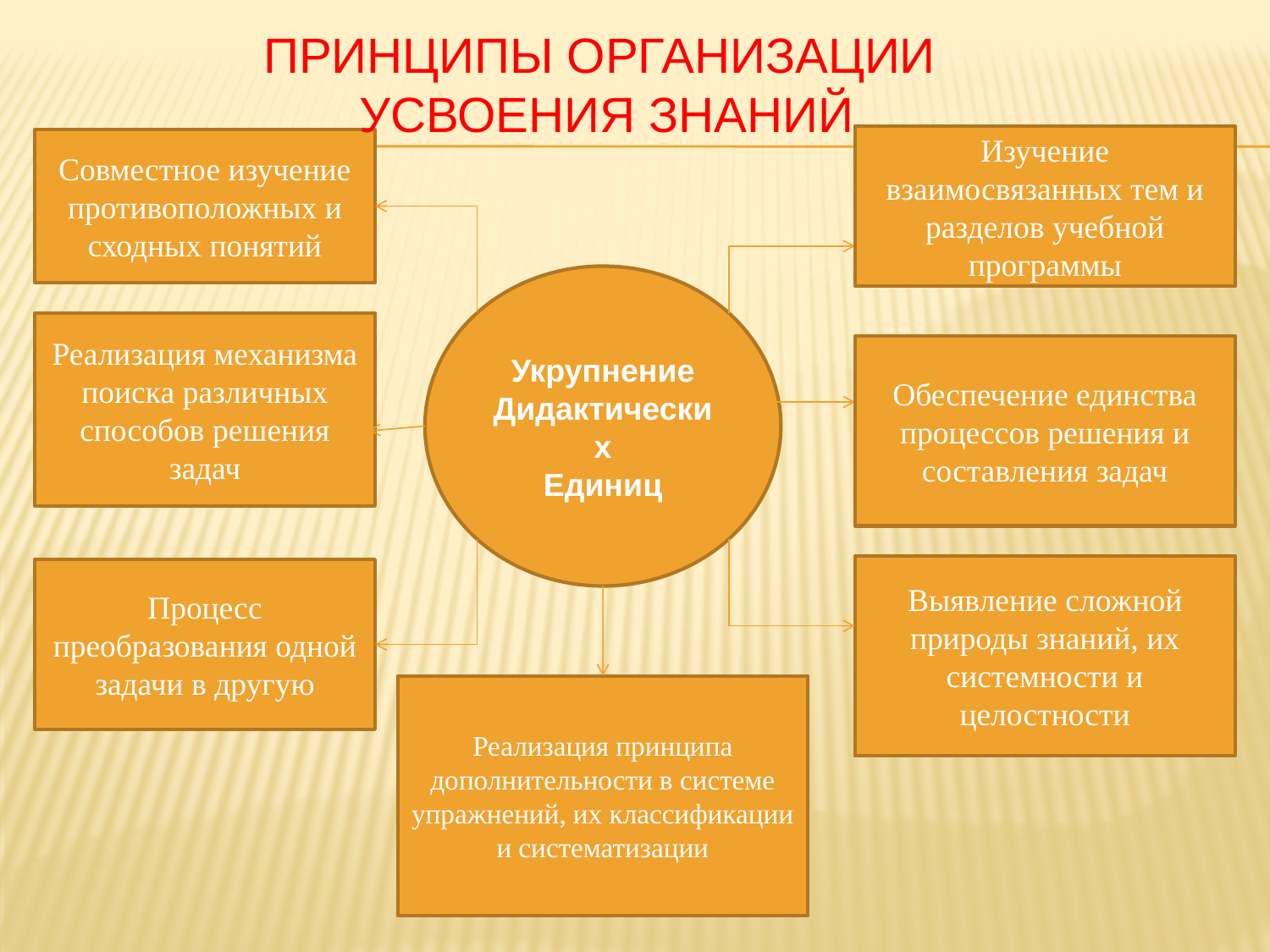

# Принципы организации усвоения знаний
Изучение взаимосвязанных тем и разделов учебной программы
Совместное изучение противоположных и сходных понятий
Укрупнение
Дидактических
Единиц
Реализация механизма поиска различных способов решения задач
Обеспечение единства процессов решения и составления задач
Выявление сложной природы знаний, их системности и целостности
Процесс преобразования одной задачи в другую
Реализация принципа дополнительности в системе упражнений, их классификации и систематизации